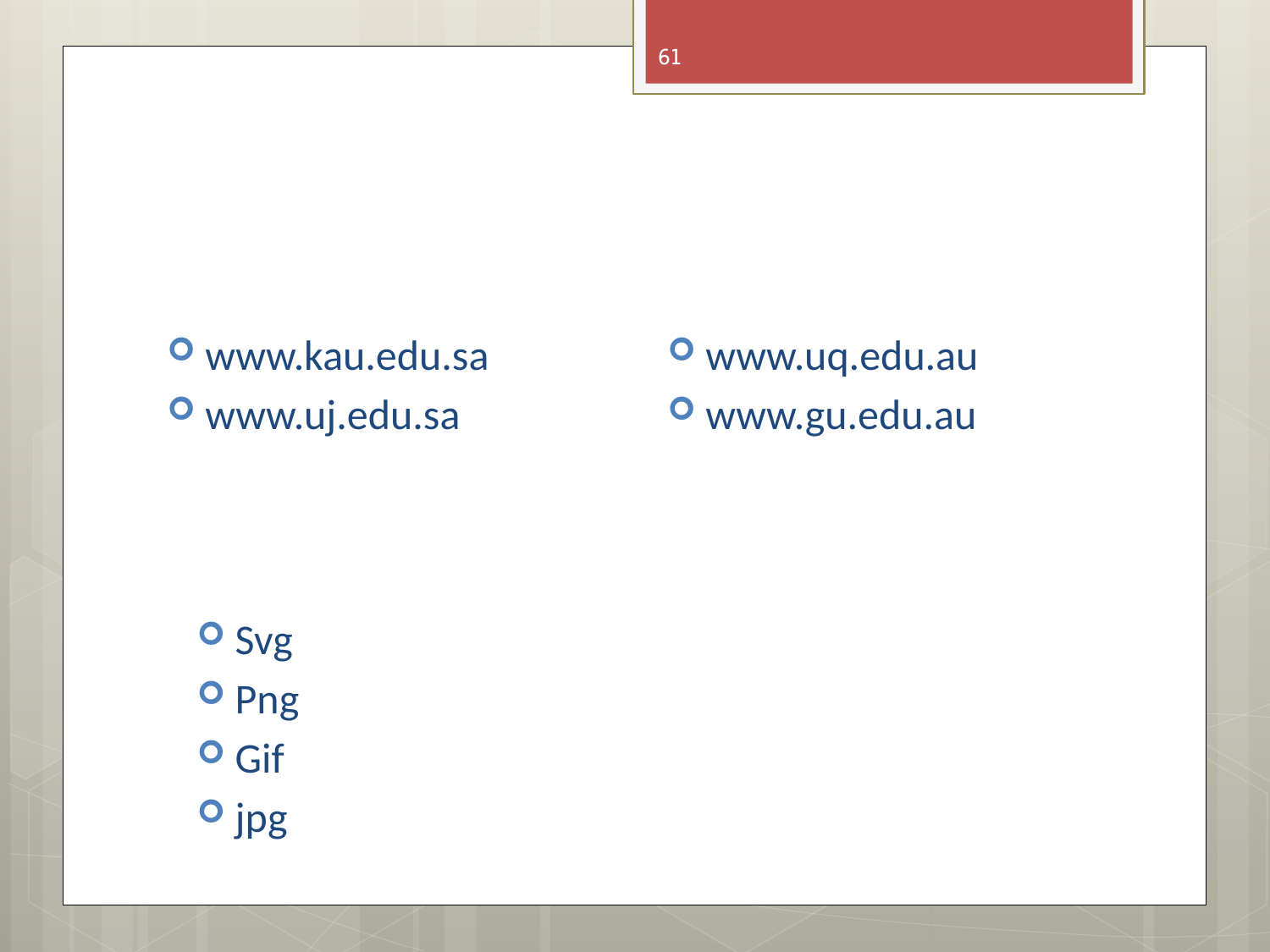

61

#
www.uq.edu.au
www.gu.edu.au

www.kau.edu.sa
www.uj.edu.sa

Svg
Png
Gif
jpg